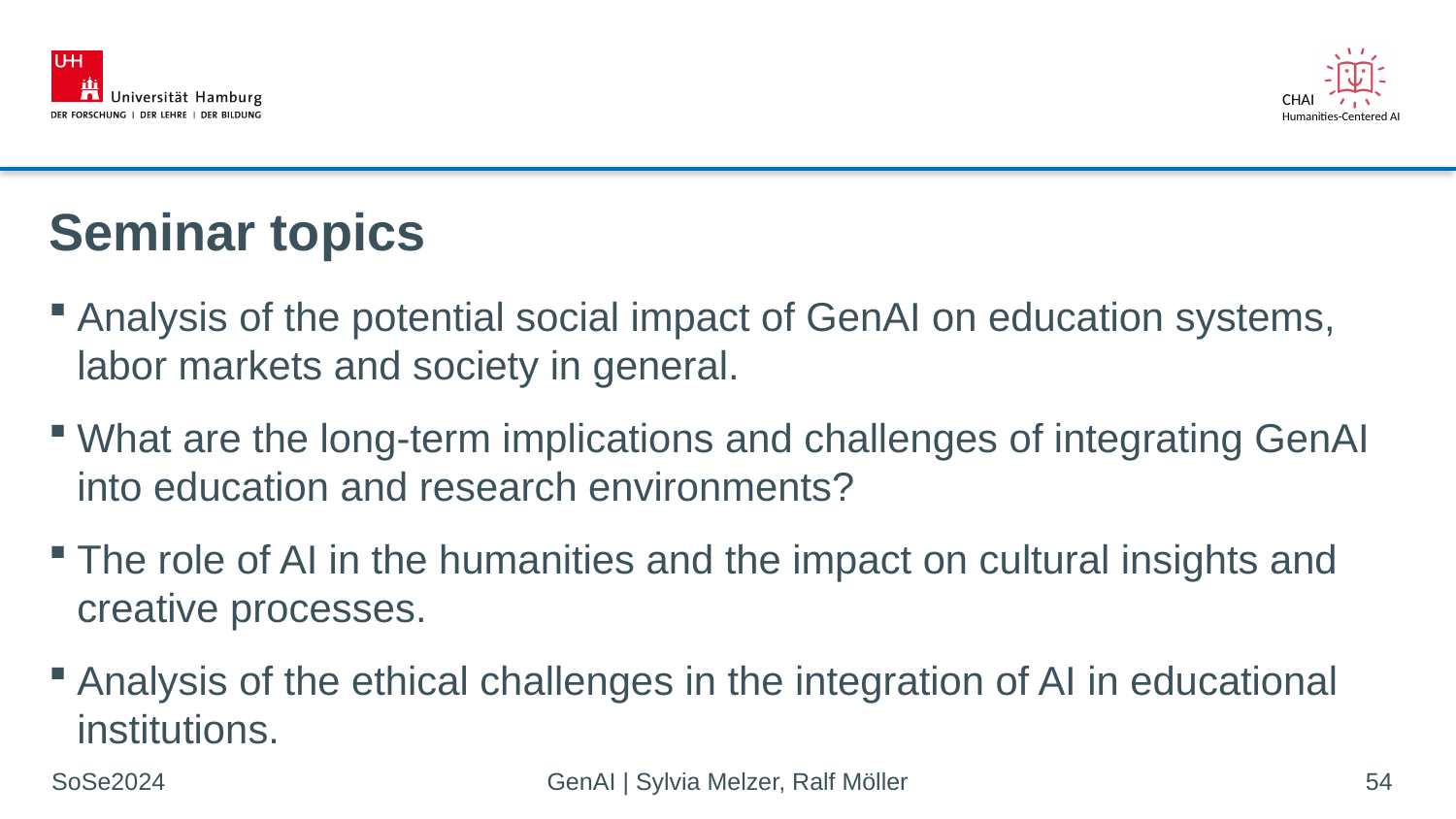

# Seminar topics
Analysis of the potential social impact of GenAI on education systems, labor markets and society in general.
What are the long-term implications and challenges of integrating GenAI into education and research environments?
The role of AI in the humanities and the impact on cultural insights and creative processes.
Analysis of the ethical challenges in the integration of AI in educational institutions.
SoSe2024
GenAI | Sylvia Melzer, Ralf Möller
54